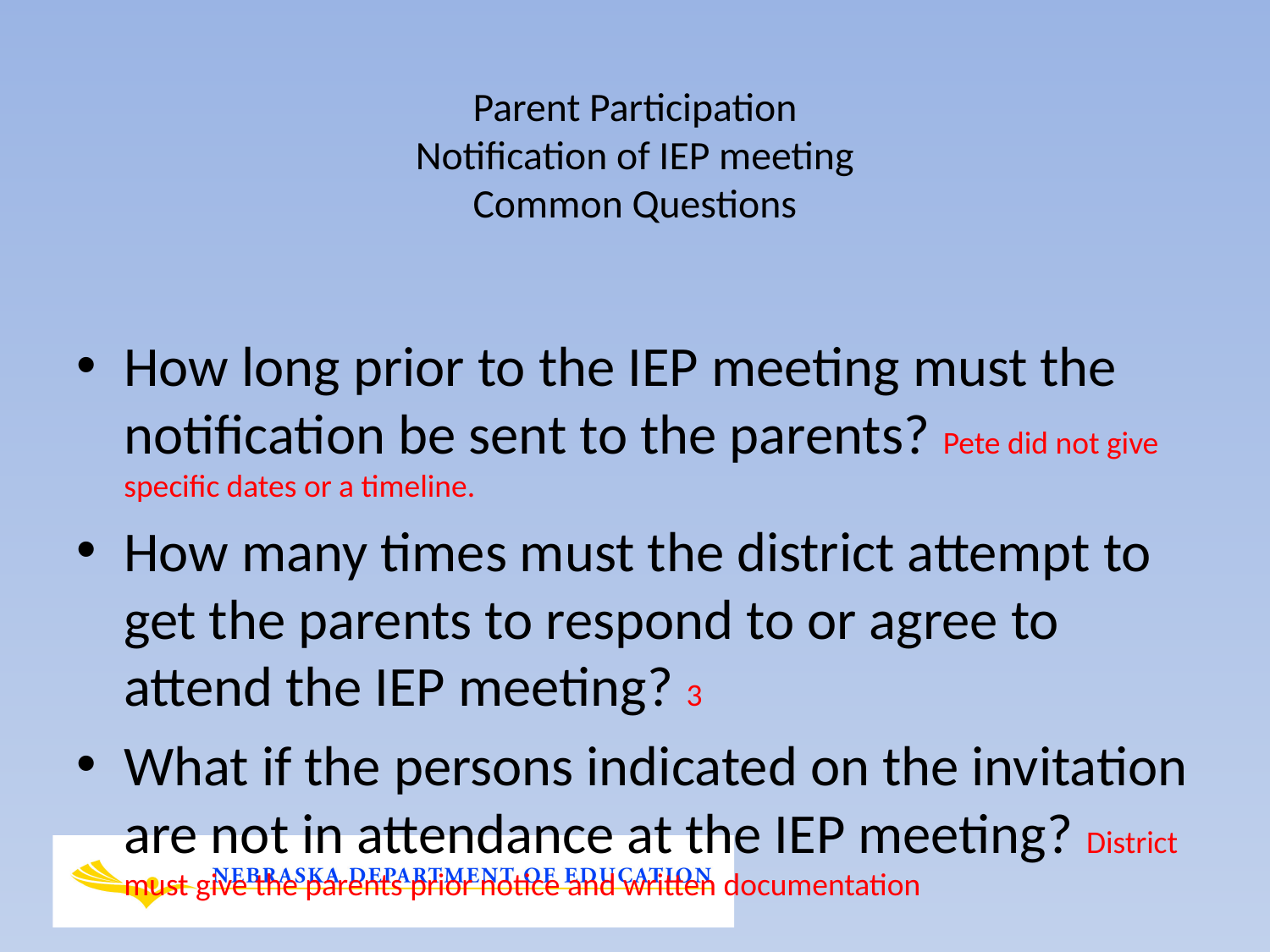

# Parent Participation Notification of IEP meeting Common Questions
How long prior to the IEP meeting must the notification be sent to the parents? Pete did not give specific dates or a timeline.
How many times must the district attempt to get the parents to respond to or agree to attend the IEP meeting? 3
What if the persons indicated on the invitation are not in attendance at the IEP meeting? District must give the parents prior notice and written documentation